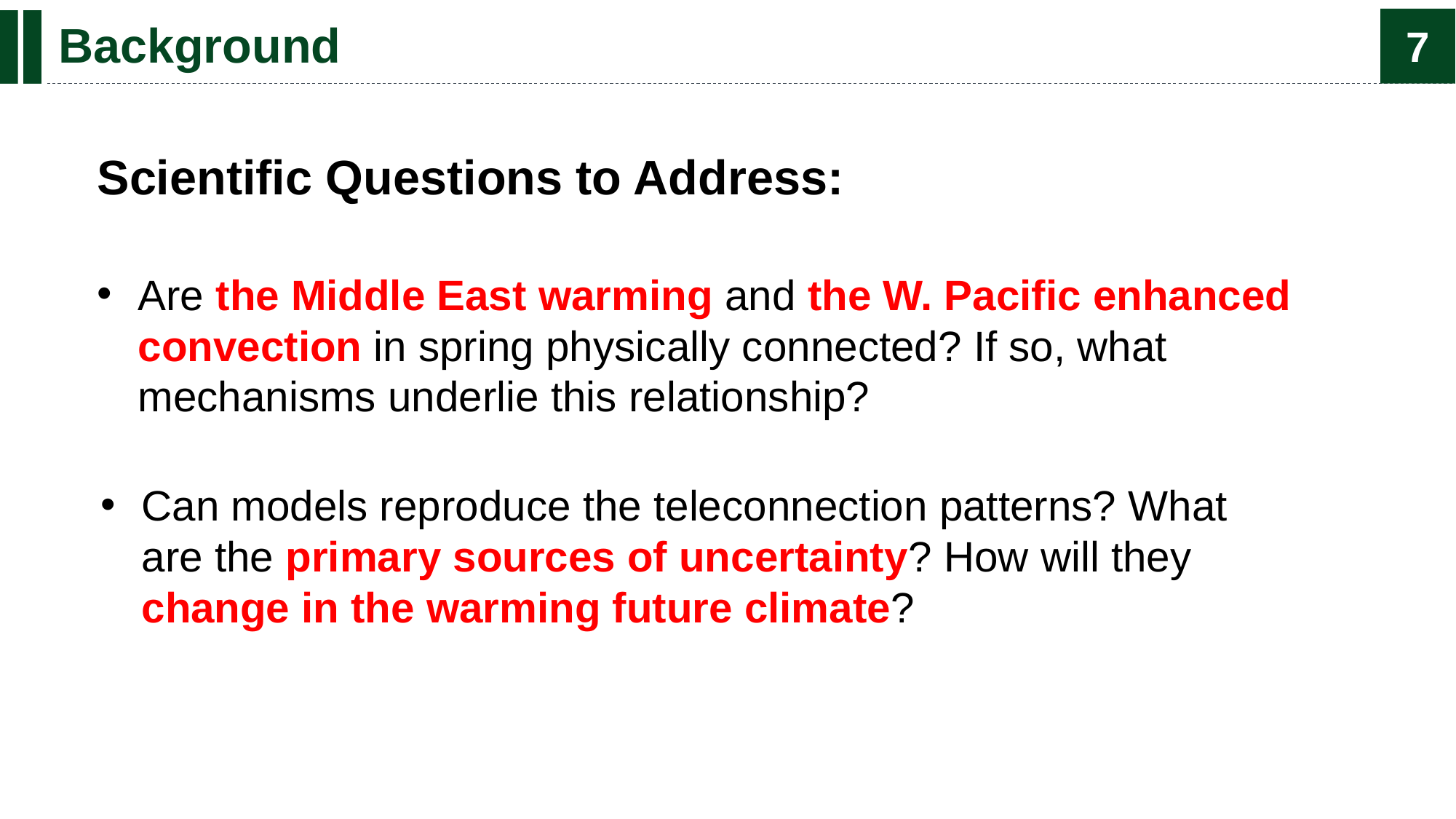

# Background
7
Scientific Questions to Address:
Are the Middle East warming and the W. Pacific enhanced convection in spring physically connected? If so, what mechanisms underlie this relationship?
Can models reproduce the teleconnection patterns? What are the primary sources of uncertainty? How will they change in the warming future climate?